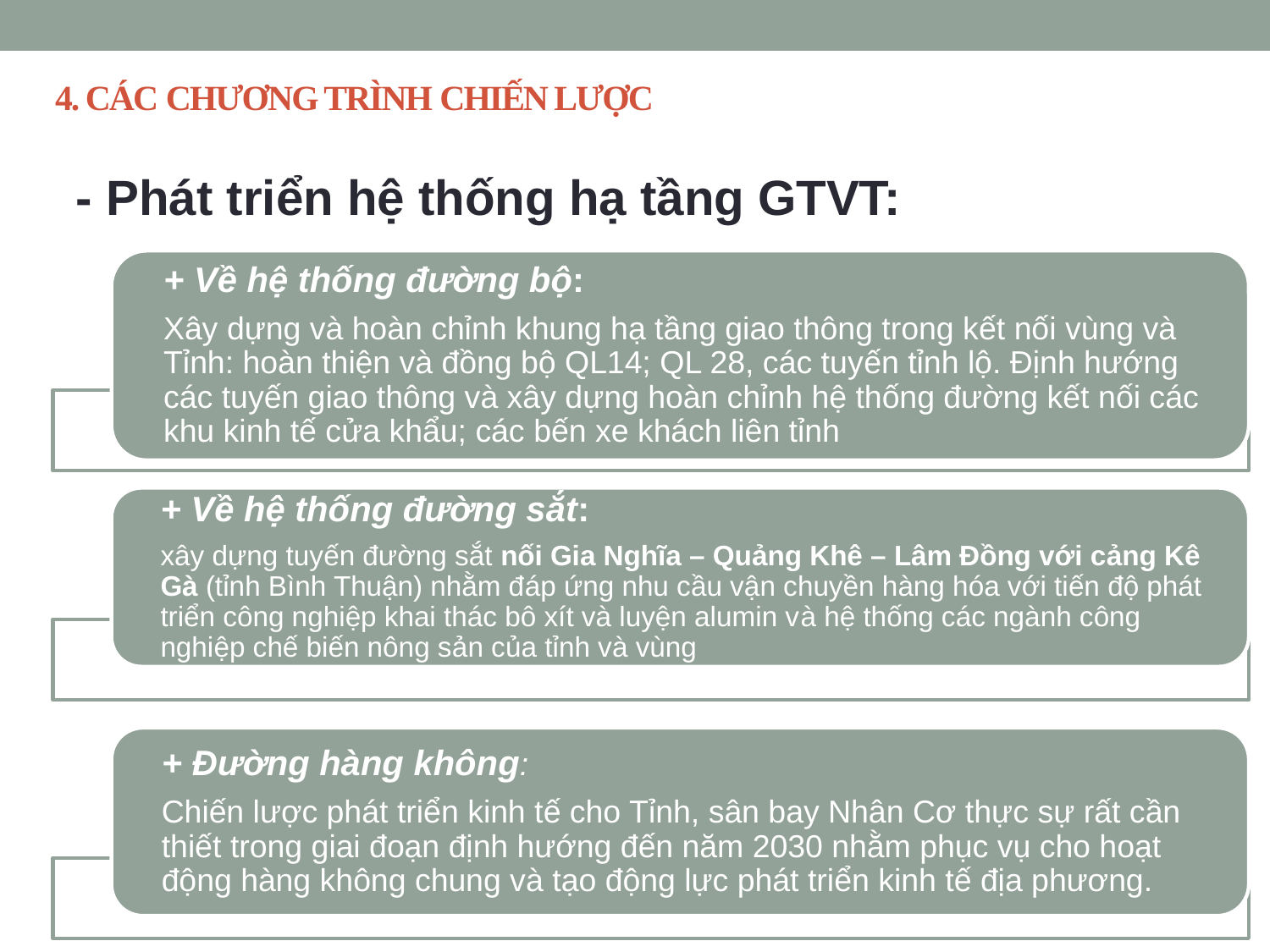

# 4. CÁC CHƯƠNG TRÌNH CHIẾN LƯỢC
- Phát triển hệ thống hạ tầng GTVT:
+ Về hệ thống đường bộ:
Xây dựng và hoàn chỉnh khung hạ tầng giao thông trong kết nối vùng và Tỉnh: hoàn thiện và đồng bộ QL14; QL 28, các tuyến tỉnh lộ. Định hướng các tuyến giao thông và xây dựng hoàn chỉnh hệ thống đường kết nối các khu kinh tế cửa khẩu; các bến xe khách liên tỉnh
+ Về hệ thống đường sắt:
xây dựng tuyến đường sắt nối Gia Nghĩa – Quảng Khê – Lâm Đồng với cảng Kê Gà (tỉnh Bình Thuận) nhằm đáp ứng nhu cầu vận chuyền hàng hóa với tiến độ phát triển công nghiệp khai thác bô xít và luyện alumin và hệ thống các ngành công nghiệp chế biến nông sản của tỉnh và vùng
+ Đường hàng không:
Chiến lược phát triển kinh tế cho Tỉnh, sân bay Nhân Cơ thực sự rất cần thiết trong giai đoạn định hướng đến năm 2030 nhằm phục vụ cho hoạt động hàng không chung và tạo động lực phát triển kinh tế địa phương.